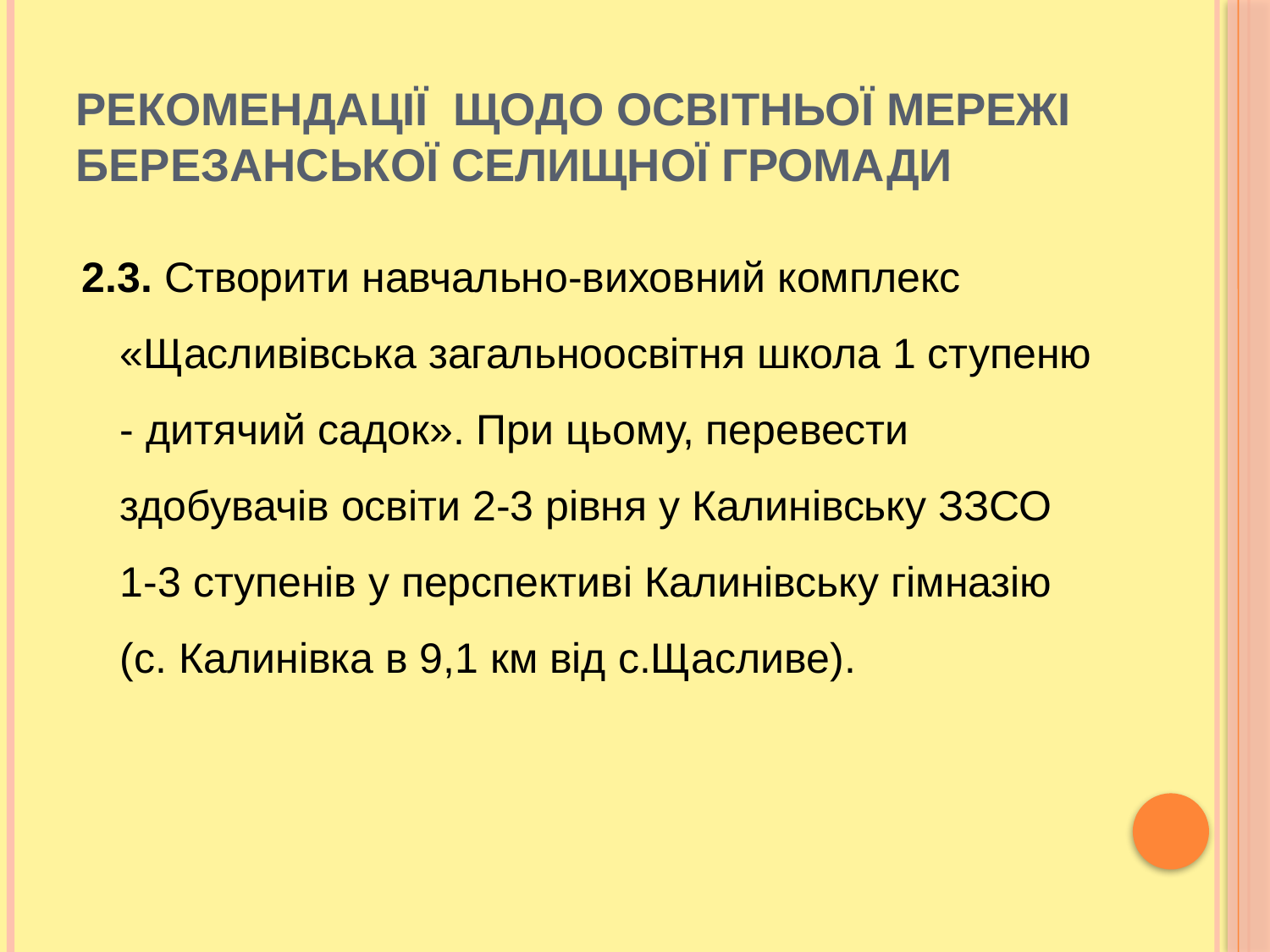

# Рекомендації  щодо освітньої мережі Березанської селищної громади
2.3. Створити навчально-виховний комплекс «Щасливівська загальноосвітня школа 1 ступеню - дитячий садок». При цьому, перевести здобувачів освіти 2-3 рівня у Калинівську ЗЗСО 1-3 ступенів у перспективі Калинівську гімназію (с. Калинівка в 9,1 км від с.Щасливе).